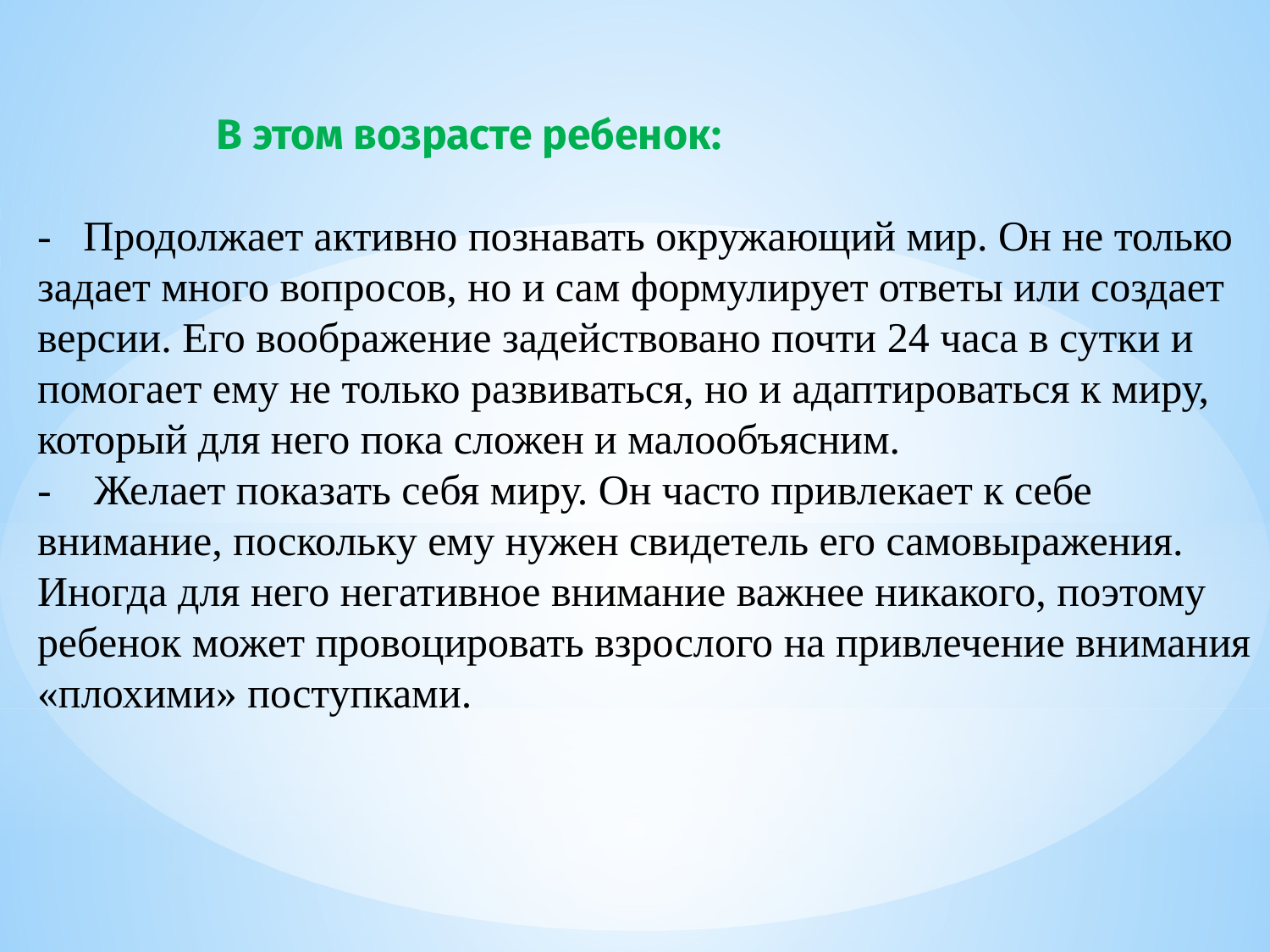

В этом возрасте ребенок:

-   Продолжает активно познавать окружающий мир. Он не только задает много вопросов, но и сам формулирует ответы или создает версии. Его воображение задействовано почти 24 часа в сутки и помогает ему не только развиваться, но и адаптироваться к миру, который для него пока сложен и малообъясним.
-    Желает показать себя миру. Он часто привлекает к себе внимание, поскольку ему нужен свидетель его самовыражения. Иногда для него негативное внимание важнее никакого, поэтому ребенок может провоцировать взрослого на привлечение внимания «плохими» поступками.